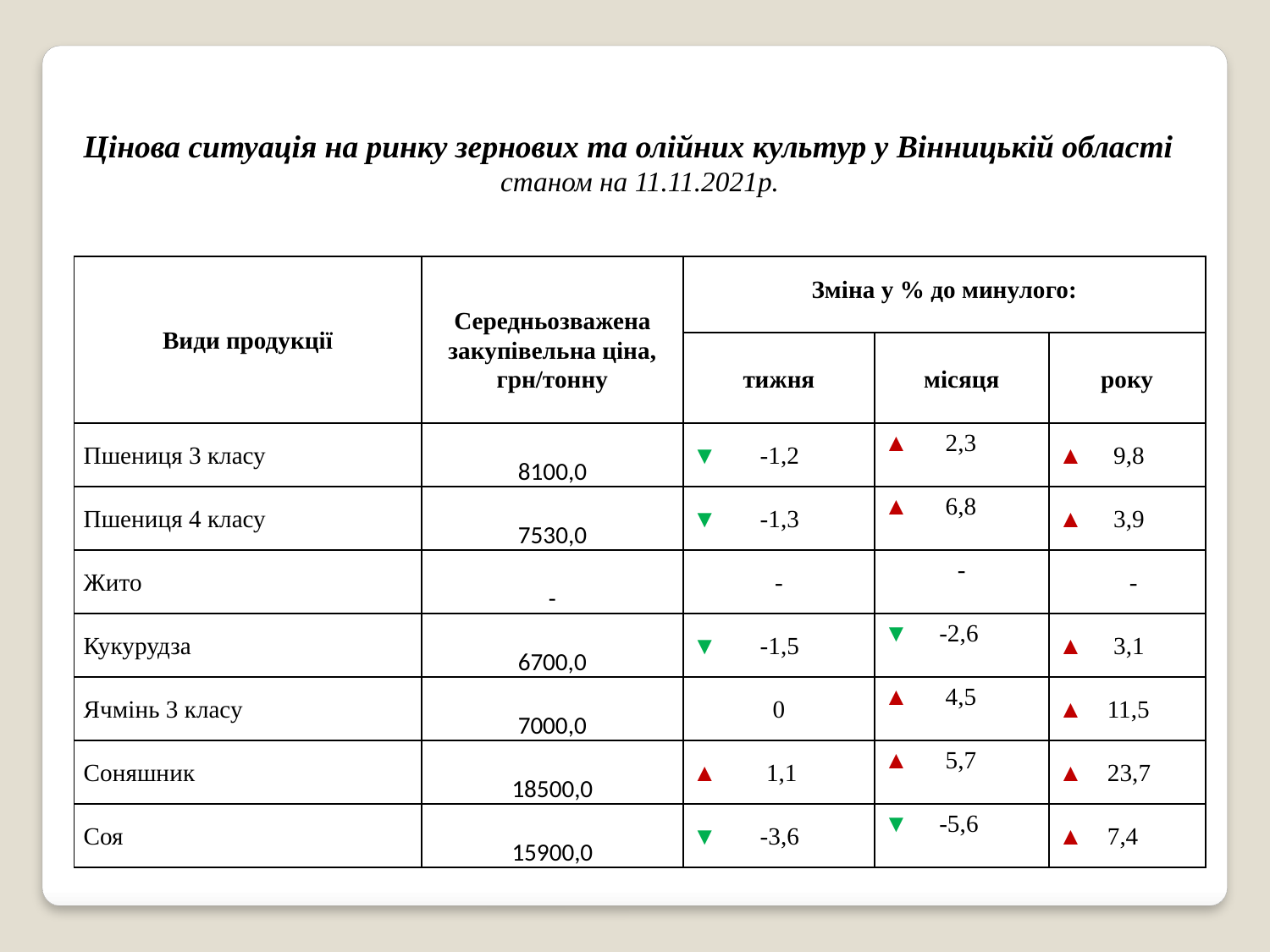

| Цінова ситуація на ринку зернових та олійних культур у Вінницькій області станом на 11.11.2021р. |  |  |  |  |
| --- | --- | --- | --- | --- |
| Види продукції | Середньозважена закупівельна ціна, грн/тонну | Зміна у % до минулого: |  |  |
|  |  | тижня | місяця | року |
| Пшениця 3 класу | 8100,0 | ▼ -1,2 | ▲ 2,3 | ▲ 9,8 |
| Пшениця 4 класу | 7530,0 | ▼ -1,3 | ▲ 6,8 | ▲ 3,9 |
| Жито | - | - | - | - |
| Кукурудза | 6700,0 | ▼ -1,5 | ▼ -2,6 | ▲ 3,1 |
| Ячмінь 3 класу | 7000,0 | 0 | ▲ 4,5 | ▲ 11,5 |
| Соняшник | 18500,0 | ▲ 1,1 | ▲ 5,7 | ▲ 23,7 |
| Соя | 15900,0 | ▼ -3,6 | ▼ -5,6 | ▲ 7,4 |